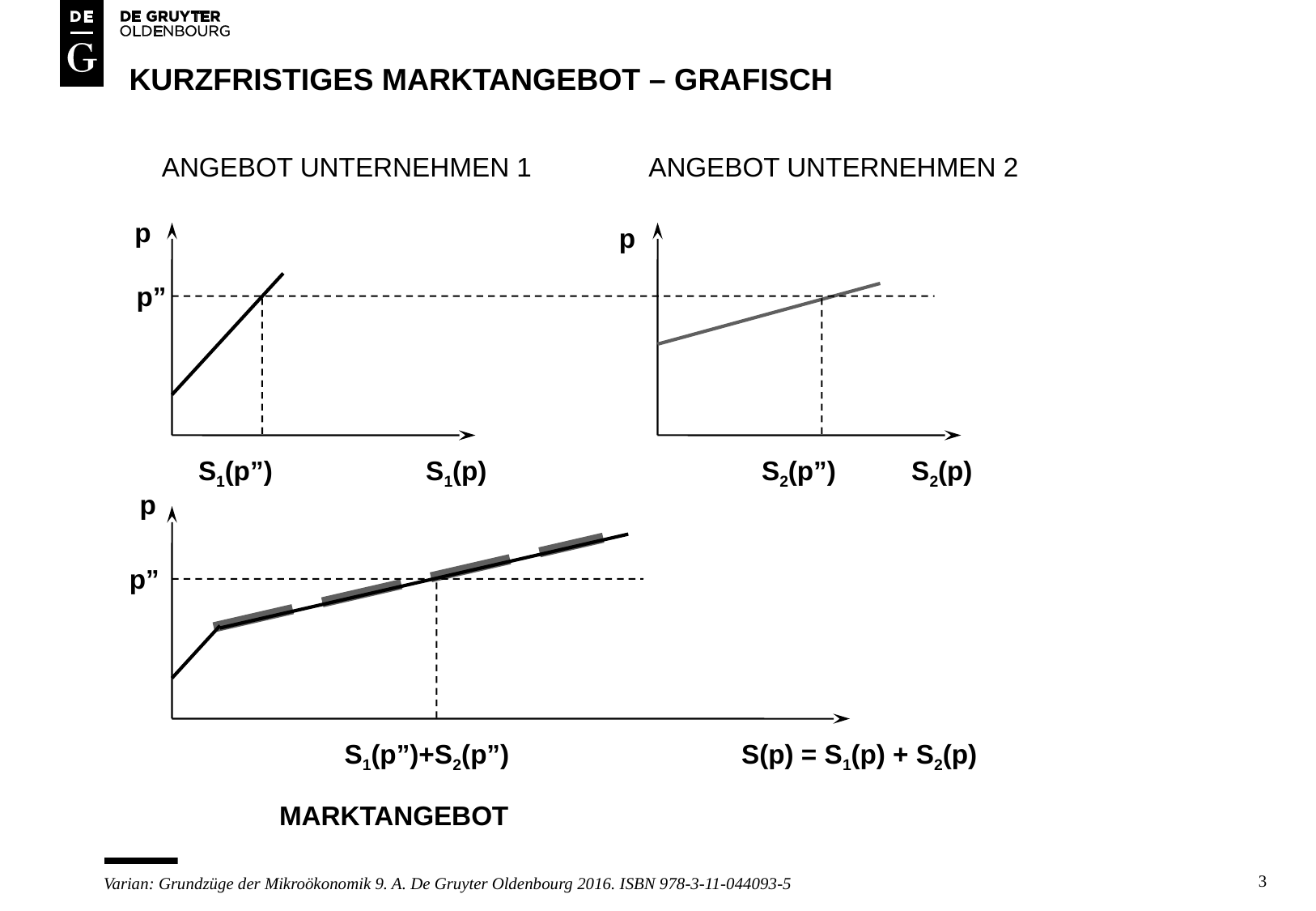

# Kurzfristiges marktangebot – grafisch
ANGEBOT UNTERNEHMEN 1
ANGEBOT UNTERNEHMEN 2
p
p

p”

S1(p”)
S1(p)
S2(p”)
S2(p)
p

p”

S1(p”)+S2(p”)
S(p) = S1(p) + S2(p)
MARKTANGEBOT
3
Varian: Grundzüge der Mikroökonomik 9. A. De Gruyter Oldenbourg 2016. ISBN 978-3-11-044093-5